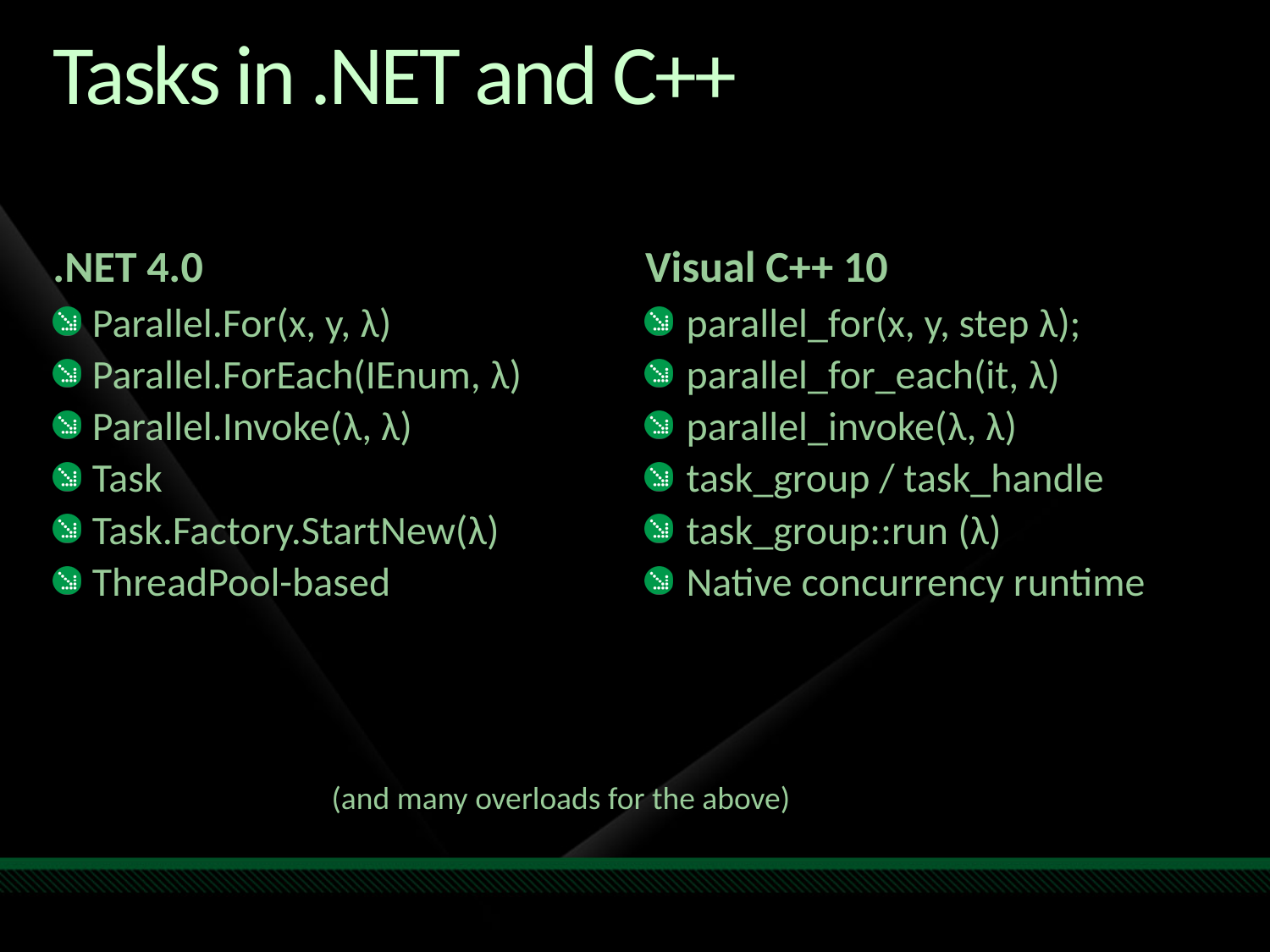

# Tasks in .NET and C++
.NET 4.0
Visual C++ 10
Parallel.For(x, y, λ)
Parallel.ForEach(IEnum, λ)
Parallel.Invoke(λ, λ)
Task
Task.Factory.StartNew(λ)
ThreadPool-based

parallel_for(x, y, step λ);
parallel_for_each(it, λ)
parallel_invoke(λ, λ)
task_group / task_handle
task_group::run (λ)
Native concurrency runtime
(and many overloads for the above)